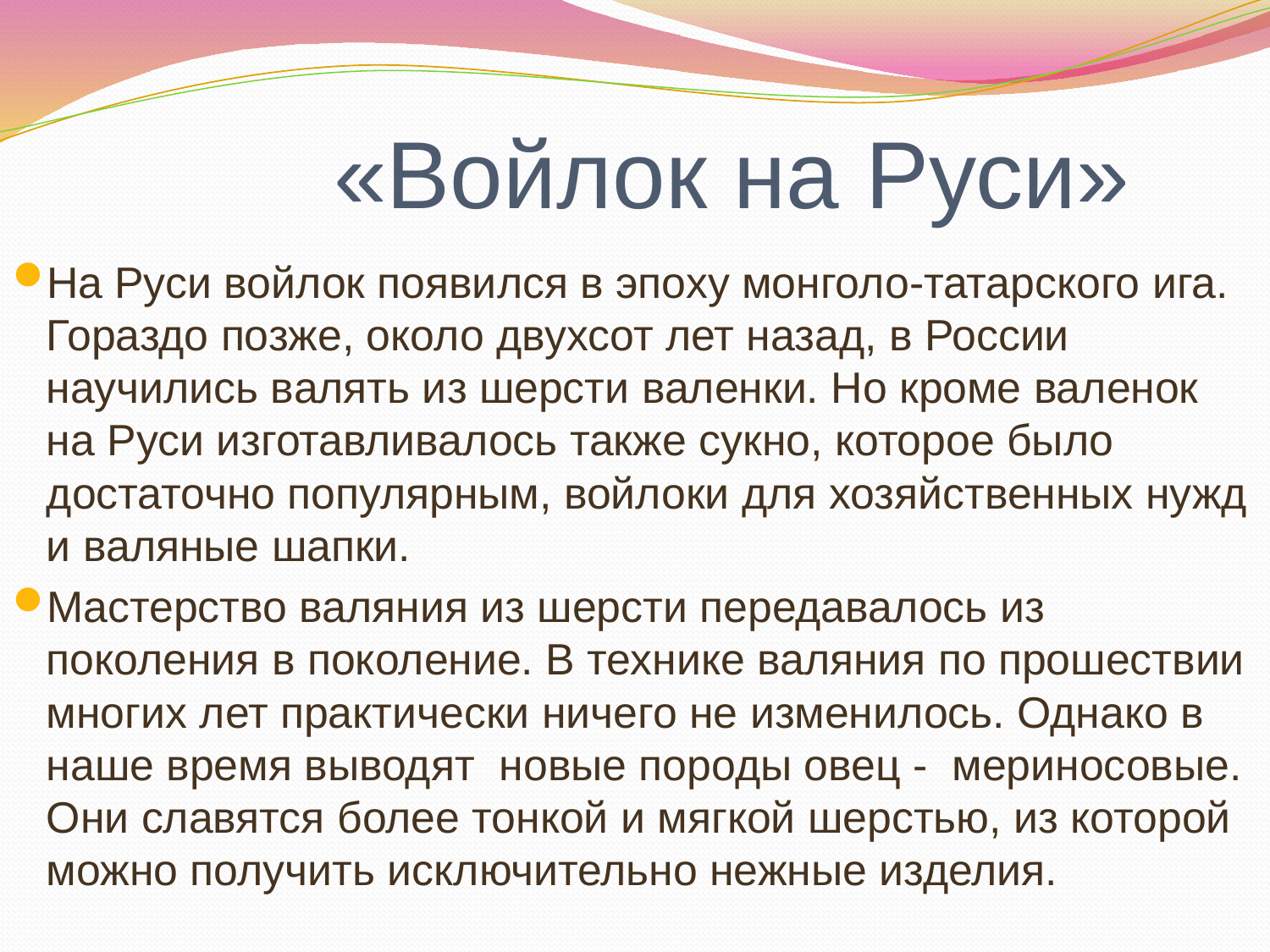

# «Войлок на Руси»
На Руси войлок появился в эпоху монголо-татарского ига. Гораздо позже, около двухсот лет назад, в России научились валять из шерсти валенки. Но кроме валенок на Руси изготавливалось также сукно, которое было достаточно популярным, войлоки для хозяйственных нужд и валяные шапки.
Мастерство валяния из шерсти передавалось из поколения в поколение. В технике валяния по прошествии многих лет практически ничего не изменилось. Однако в наше время выводят  новые породы овец -  мериносовые. Они славятся более тонкой и мягкой шерстью, из которой можно получить исключительно нежные изделия.